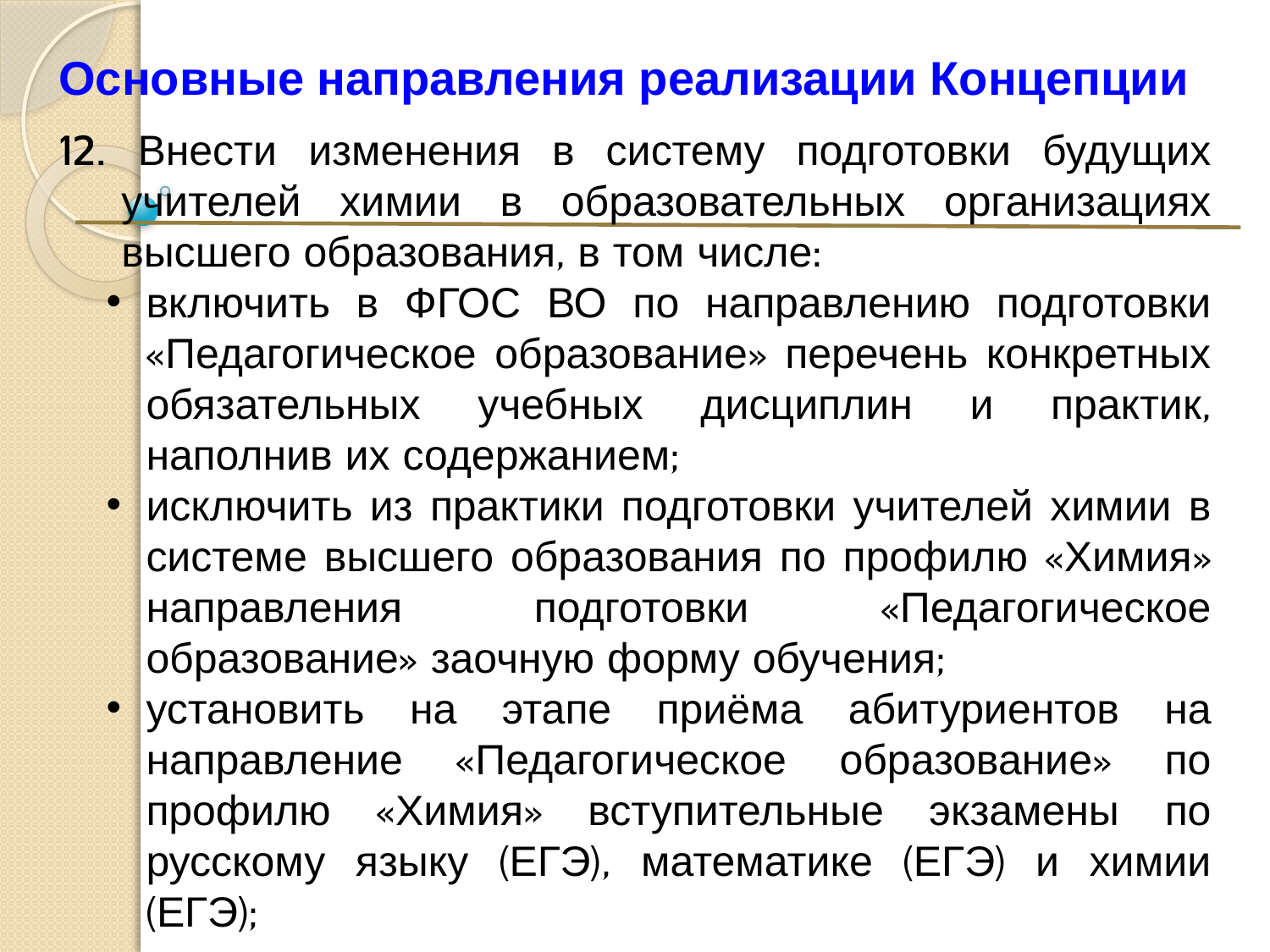

# Основные направления реализации Концепции
12. Внести изменения в систему подготовки будущих учителей химии в образовательных организациях высшего образования, в том числе:
включить в ФГОС ВО по направлению подготовки «Педагогическое образование» перечень конкретных обязательных учебных дисциплин и практик, наполнив их содержанием;
исключить из практики подготовки учителей химии в системе высшего образования по профилю «Химия» направления подготовки «Педагогическое образование» заочную форму обучения;
установить на этапе приёма абитуриентов на направление «Педагогическое образование» по профилю «Химия» вступительные экзамены по русскому языку (ЕГЭ), математике (ЕГЭ) и химии (ЕГЭ);